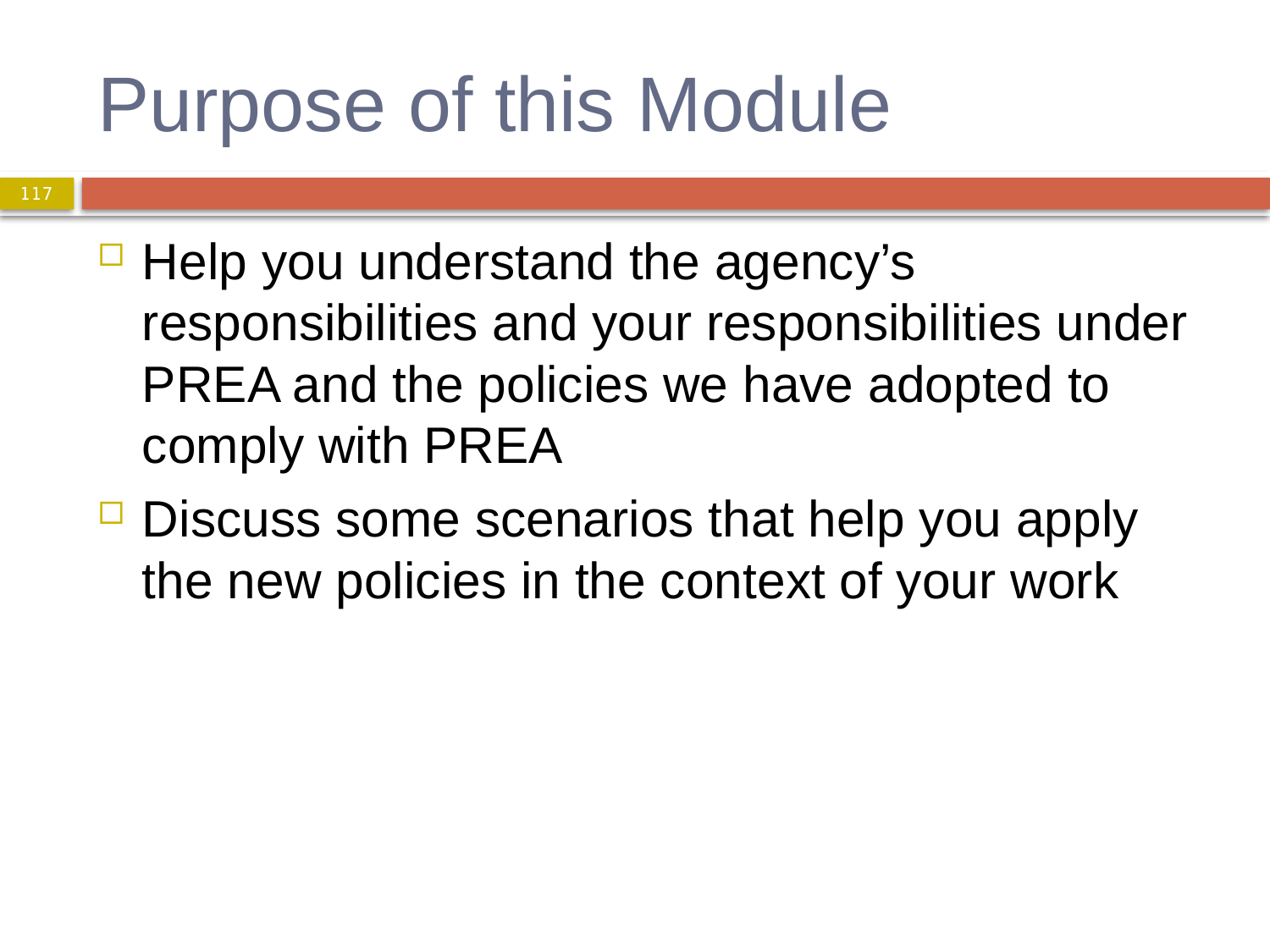

# Purpose of this Module
117
Help you understand the agency’s responsibilities and your responsibilities under PREA and the policies we have adopted to comply with PREA
Discuss some scenarios that help you apply the new policies in the context of your work